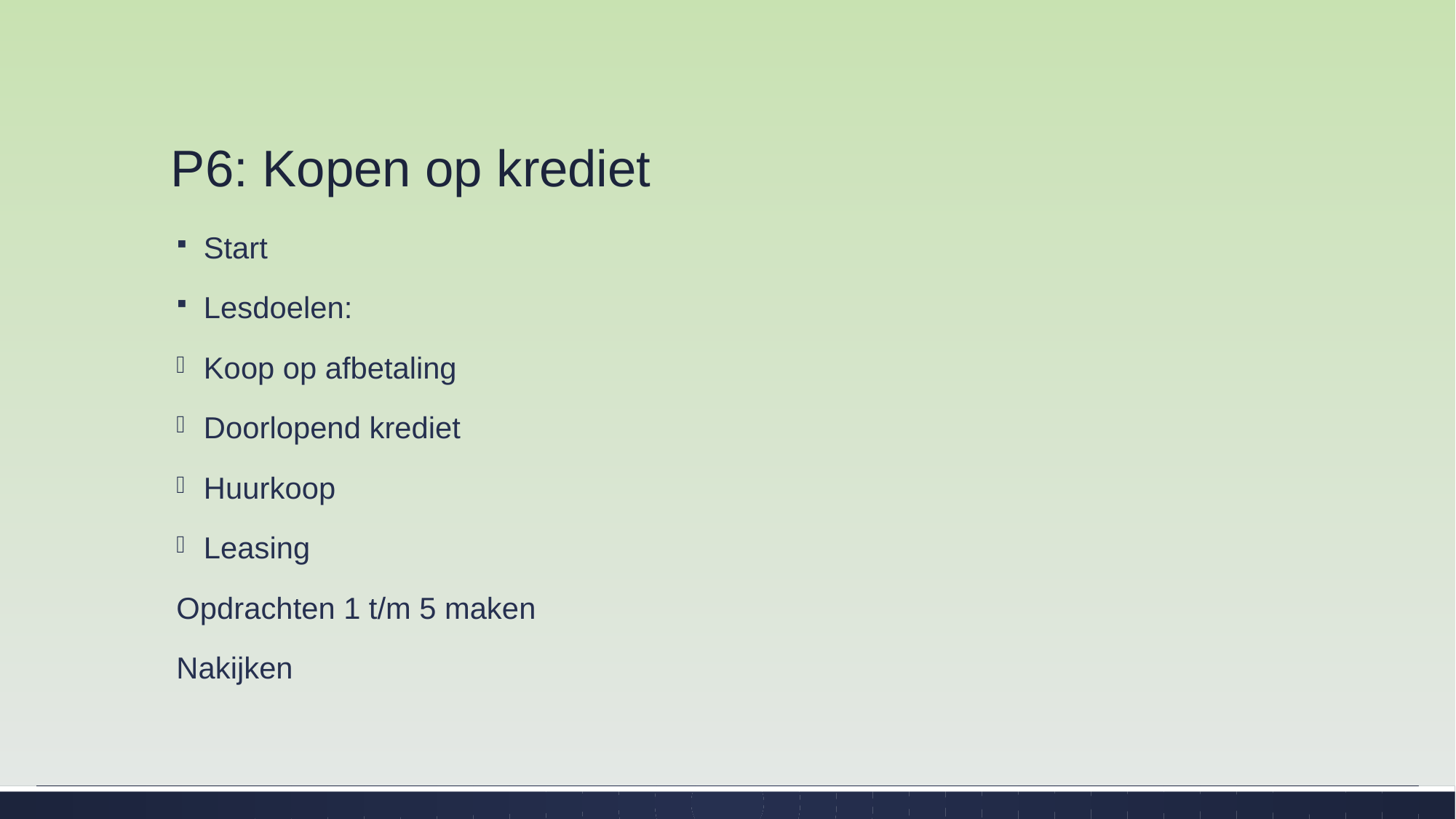

# P6: Kopen op krediet
Start
Lesdoelen:
Koop op afbetaling
Doorlopend krediet
Huurkoop
Leasing
Opdrachten 1 t/m 5 maken
Nakijken